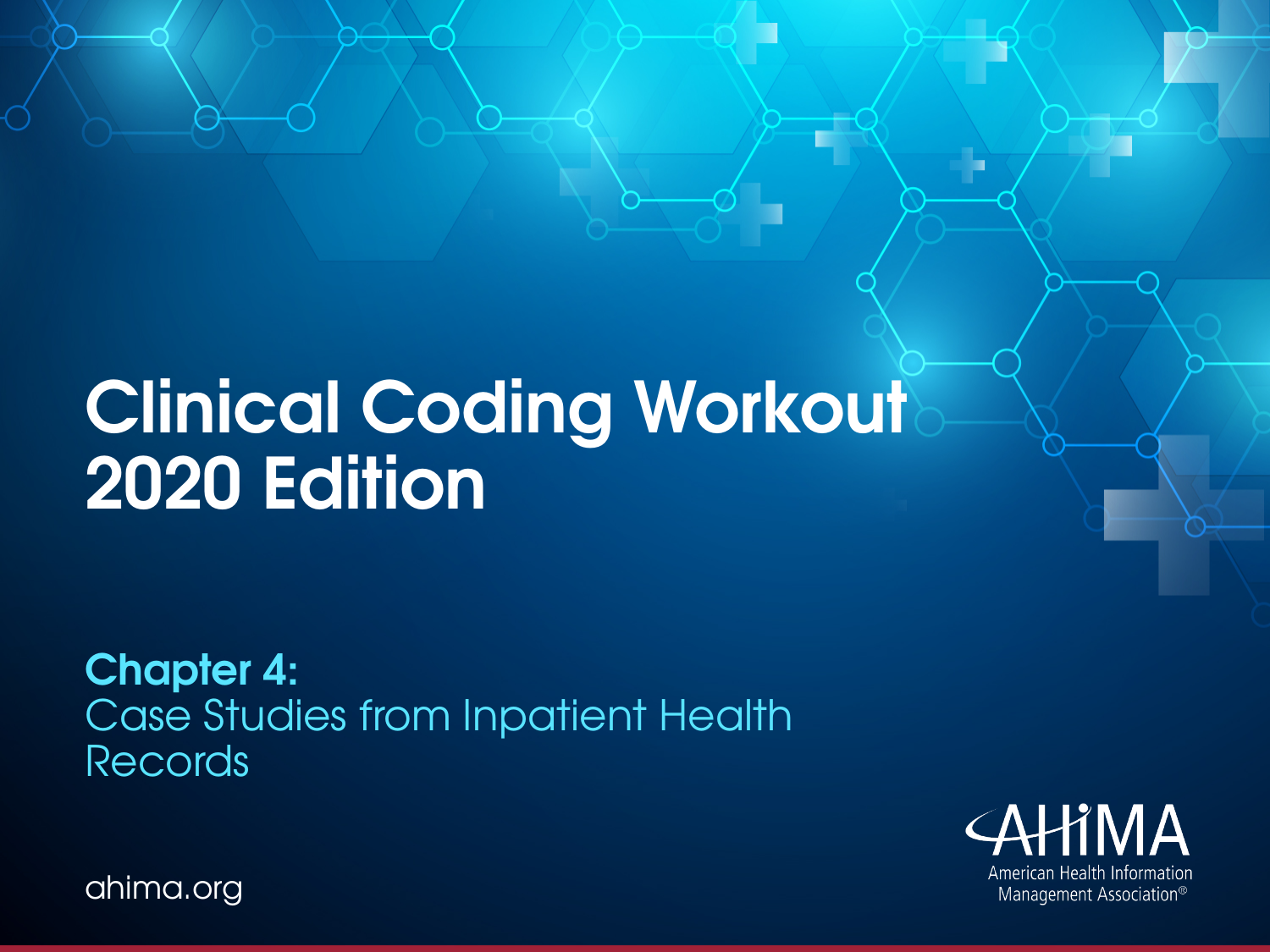

# Clinical Coding Workout 2020 Edition
Chapter 4:
Case Studies from Inpatient Health Records